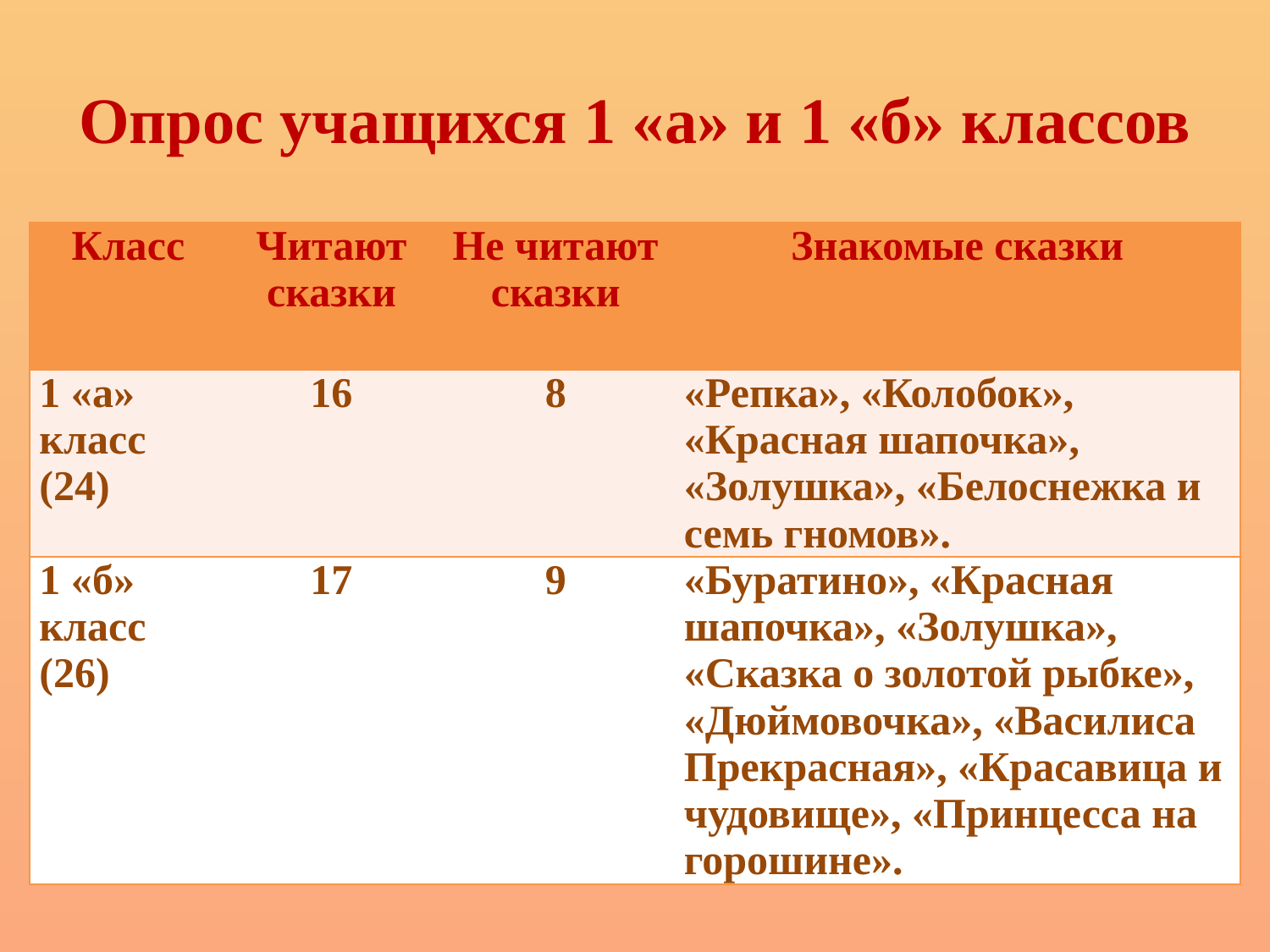

# Опрос учащихся 1 «а» и 1 «б» классов
| Класс | Читают сказки | Не читают сказки | Знакомые сказки |
| --- | --- | --- | --- |
| 1 «а» класс (24) | 16 | 8 | «Репка», «Колобок», «Красная шапочка», «Золушка», «Белоснежка и семь гномов». |
| 1 «б» класс (26) | 17 | 9 | «Буратино», «Красная шапочка», «Золушка», «Сказка о золотой рыбке», «Дюймовочка», «Василиса Прекрасная», «Красавица и чудовище», «Принцесса на горошине». |